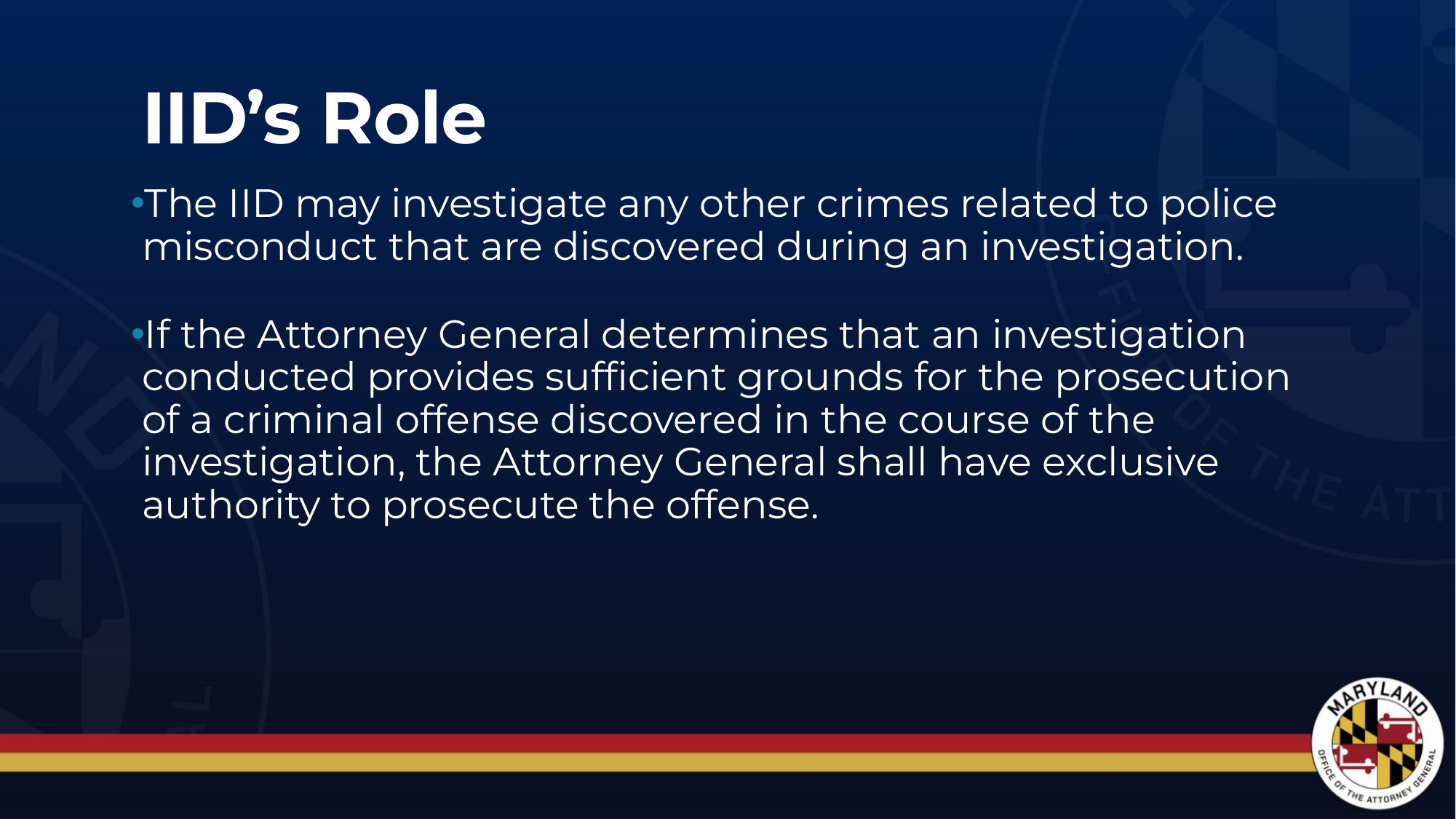

# IID’s Role
The IID may investigate any other crimes related to police misconduct that are discovered during an investigation.
If the Attorney General determines that an investigation conducted provides sufficient grounds for the prosecution of a criminal offense discovered in the course of the investigation, the Attorney General shall have exclusive authority to prosecute the offense.